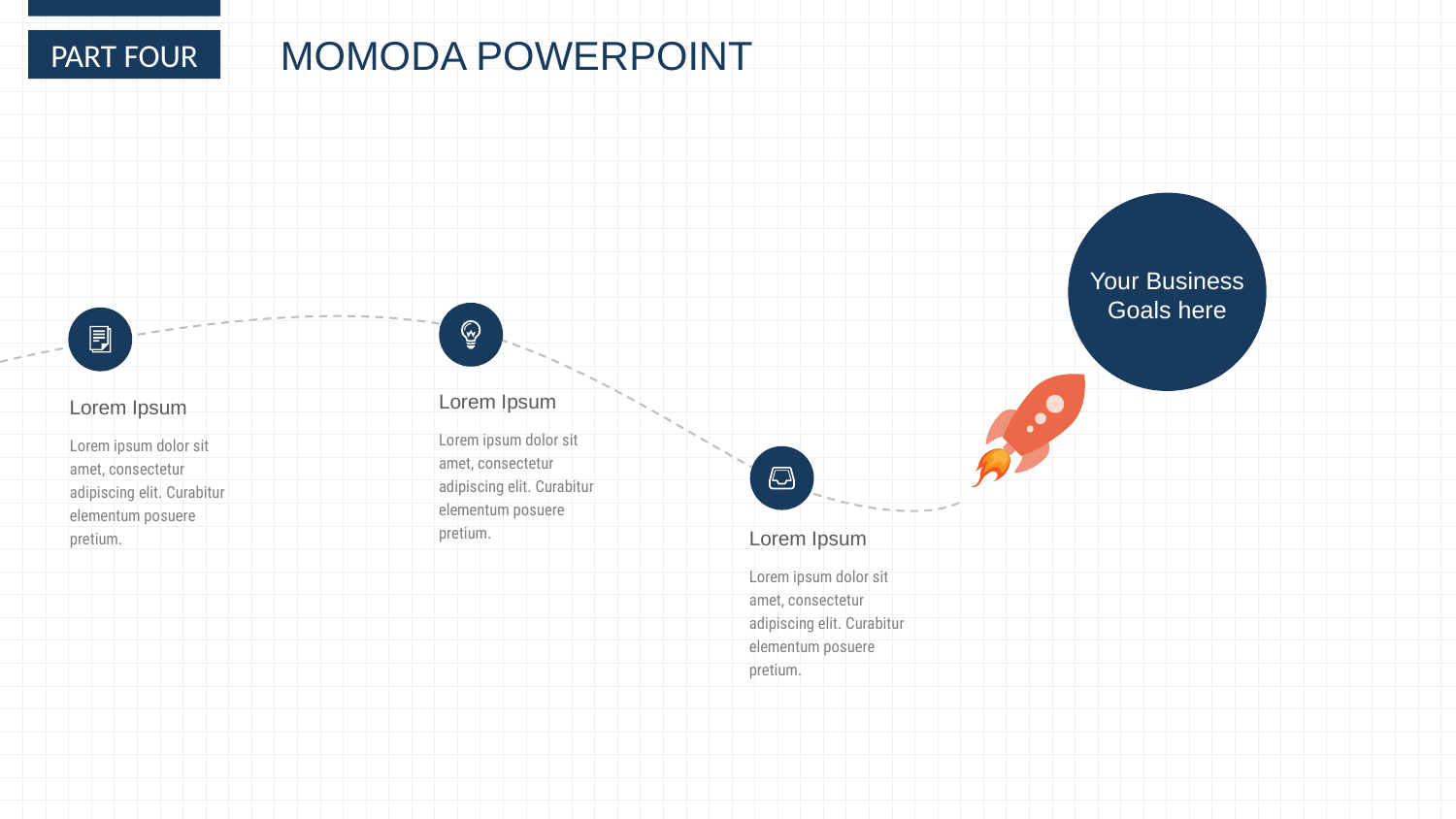

MOMODA POWERPOINT
PART FOUR

Your Business Goals here

Lorem Ipsum
Lorem Ipsum

Lorem ipsum dolor sit amet, consectetur adipiscing elit. Curabitur elementum posuere pretium.
Lorem ipsum dolor sit amet, consectetur adipiscing elit. Curabitur elementum posuere pretium.

Lorem Ipsum
Lorem ipsum dolor sit amet, consectetur adipiscing elit. Curabitur elementum posuere pretium.